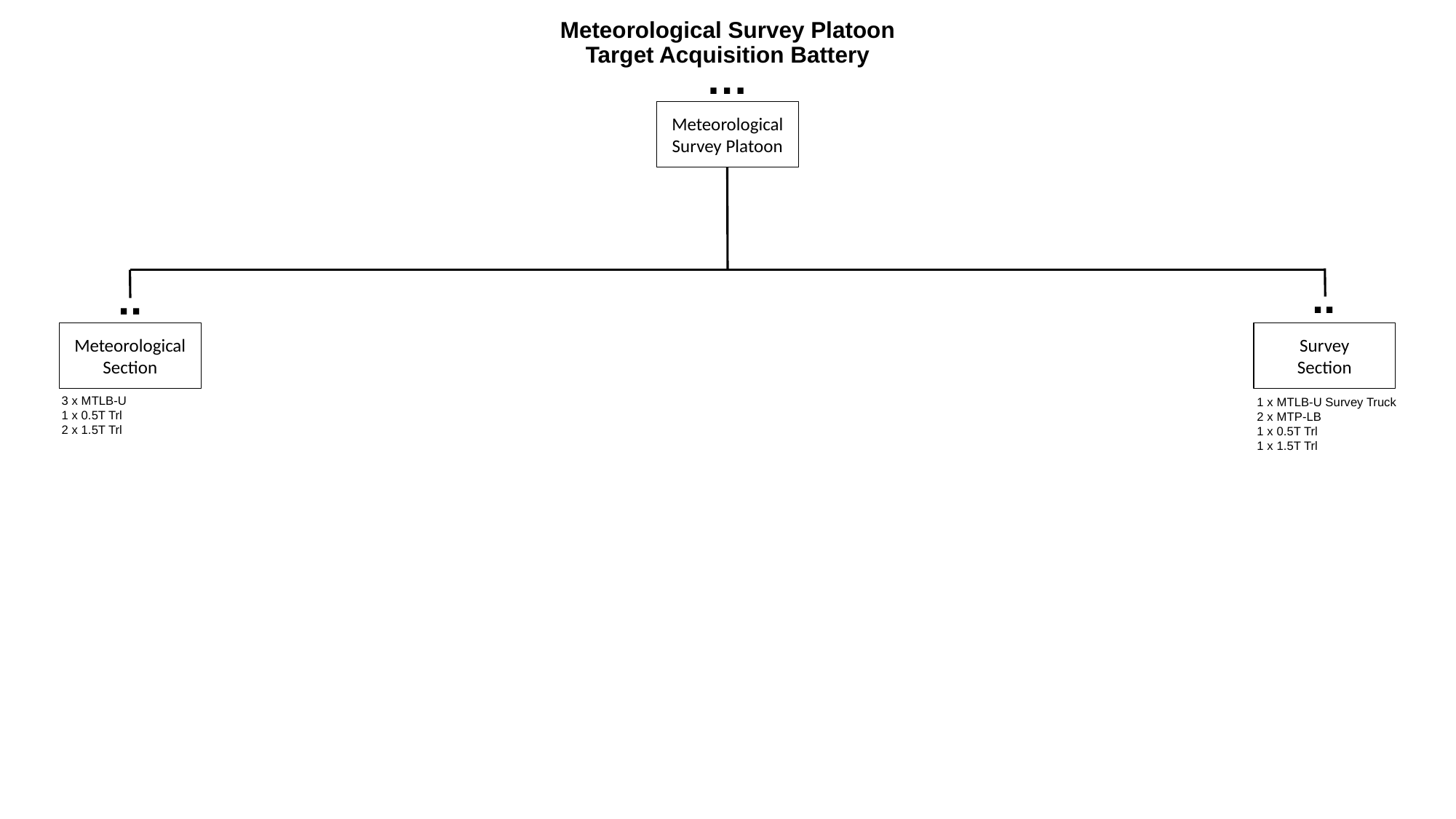

# Meteorological Survey Platoon Target Acquisition Battery
…
Meteorological Survey Platoon
..
..
Meteorological
Section
Survey
Section
3 x MTLB-U
1 x 0.5T Trl
2 x 1.5T Trl
1 x MTLB-U Survey Truck
2 x MTP-LB
1 x 0.5T Trl
1 x 1.5T Trl